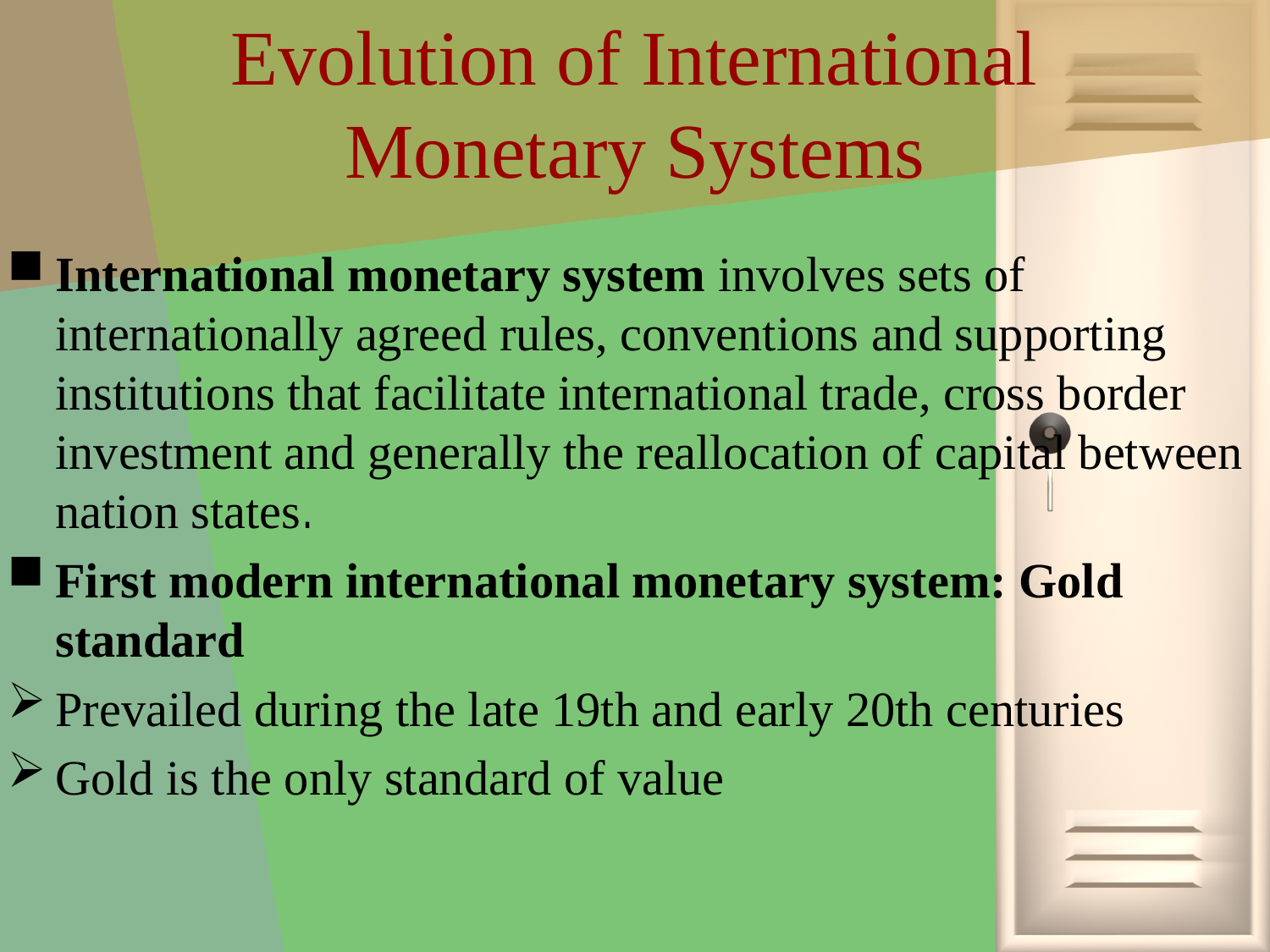

# Evolution of International Monetary Systems
International monetary system involves sets of internationally agreed rules, conventions and supporting institutions that facilitate international trade, cross border investment and generally the reallocation of capital between nation states.
First modern international monetary system: Gold standard
Prevailed during the late 19th and early 20th centuries
Gold is the only standard of value